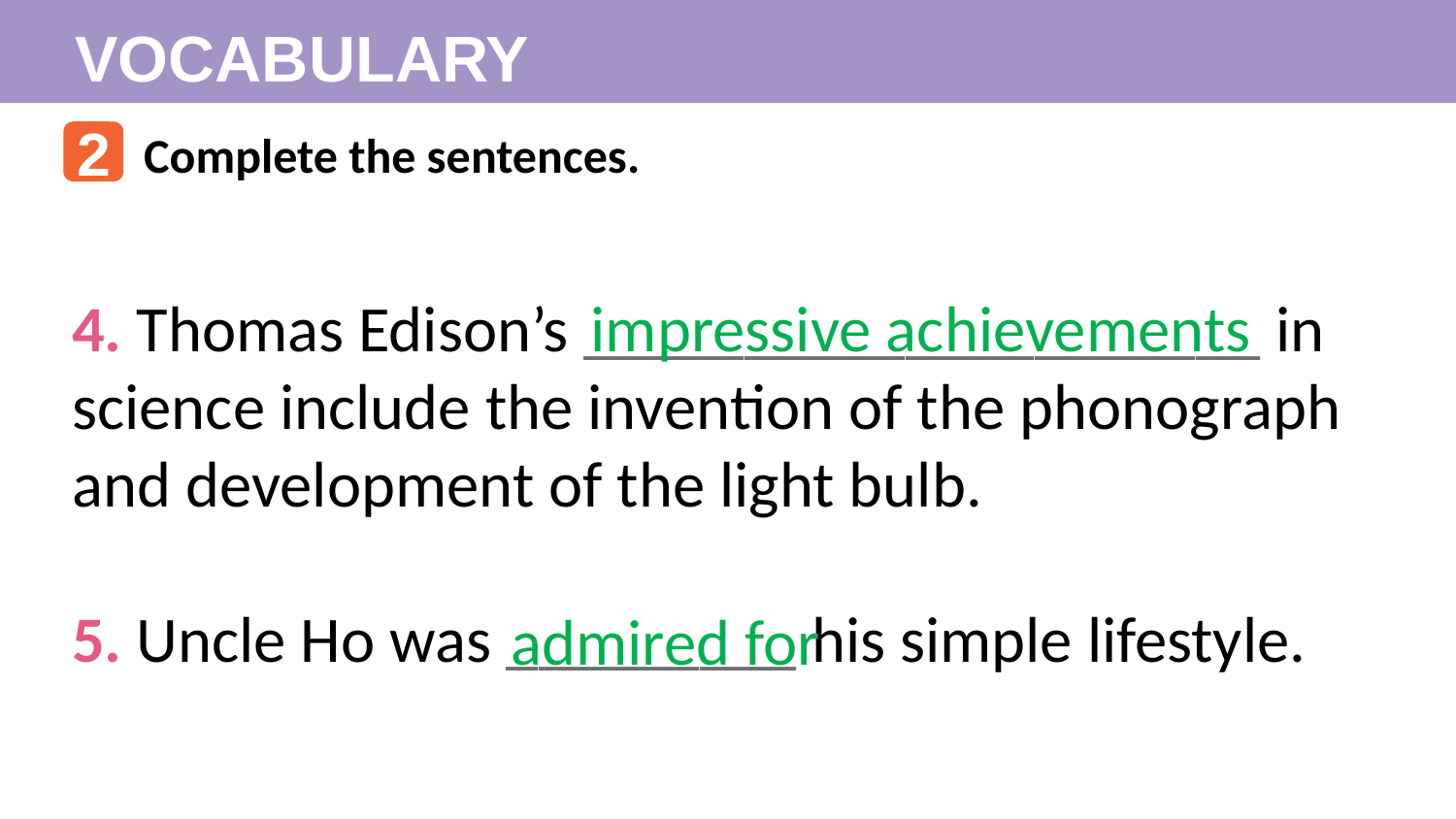

VOCABULARY
2
Complete the sentences.

4. Thomas Edison’s _____________________ in science include the invention of the phonograph and development of the light bulb.

5. Uncle Ho was _________ his simple lifestyle.
impressive achievements
 admired for